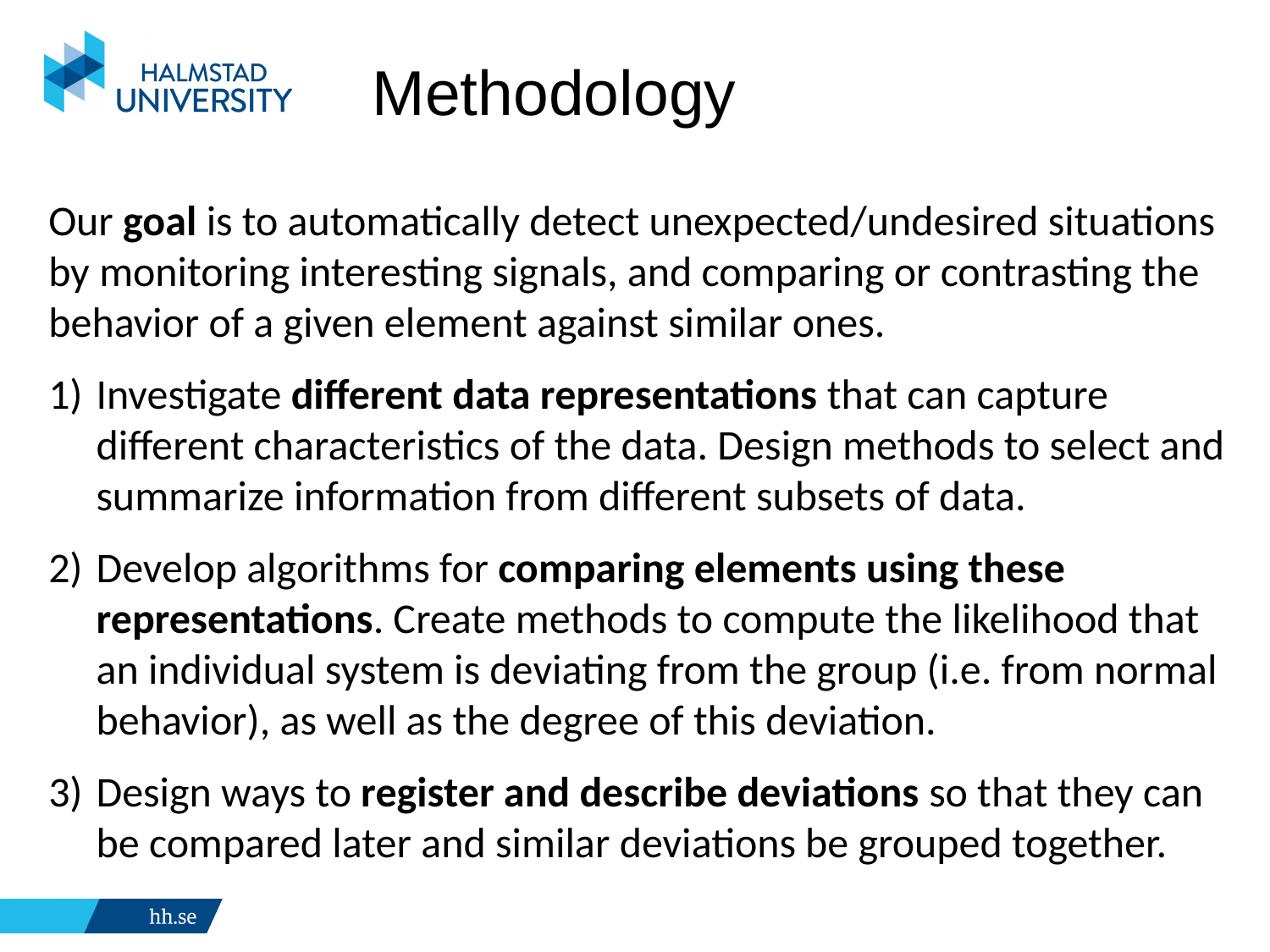

# Methodology
Our goal is to automatically detect unexpected/undesired situations by monitoring interesting signals, and comparing or contrasting the behavior of a given element against similar ones.

Investigate different data representations that can capture different characteristics of the data. Design methods to select and summarize information from different subsets of data.

Develop algorithms for comparing elements using these representations. Create methods to compute the likelihood that an individual system is deviating from the group (i.e. from normal behavior), as well as the degree of this deviation.

Design ways to register and describe deviations so that they can be compared later and similar deviations be grouped together.